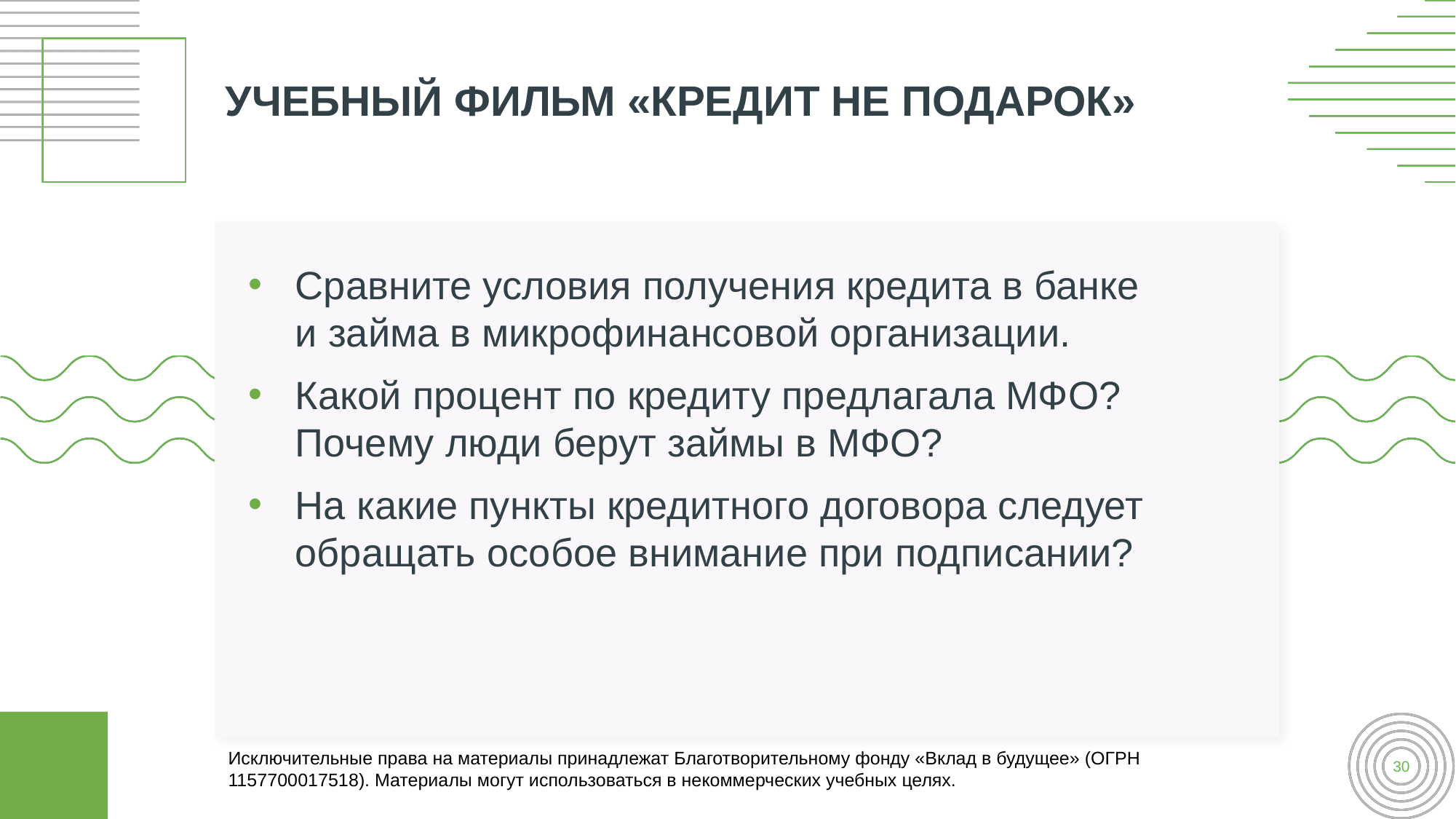

# УЧЕБНЫЙ ФИЛЬМ «КРЕДИТ НЕ ПОДАРОК»
Сравните условия получения кредита в банке
и займа в микрофинансовой организации.
Какой процент по кредиту предлагала МФО? Почему люди берут займы в МФО?
На какие пункты кредитного договора следует обращать особое внимание при подписании?
Исключительные права на материалы принадлежат Благотворительному фонду «Вклад в будущее» (ОГРН 1157700017518). Материалы могут использоваться в некоммерческих учебных целях.
30